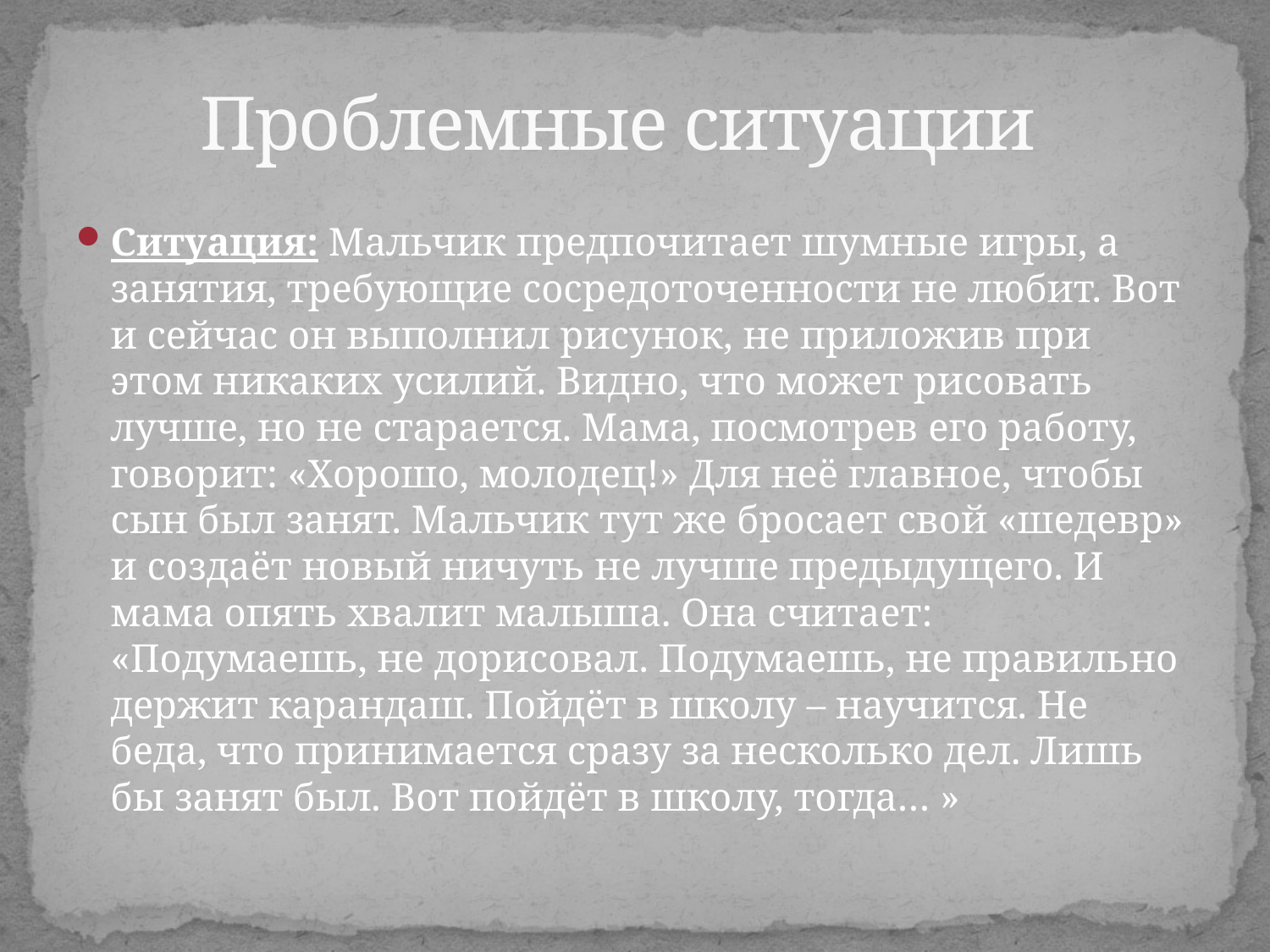

# Проблемные ситуации
Ситуация: Мальчик предпочитает шумные игры, а занятия, требующие сосредоточенности не любит. Вот и сейчас он выполнил рисунок, не приложив при этом никаких усилий. Видно, что может рисовать лучше, но не старается. Мама, посмотрев его работу, говорит: «Хорошо, молодец!» Для неё главное, чтобы сын был занят. Мальчик тут же бросает свой «шедевр» и создаёт новый ничуть не лучше предыдущего. И мама опять хвалит малыша. Она считает: «Подумаешь, не дорисовал. Подумаешь, не правильно держит карандаш. Пойдёт в школу – научится. Не беда, что принимается сразу за несколько дел. Лишь бы занят был. Вот пойдёт в школу, тогда… »